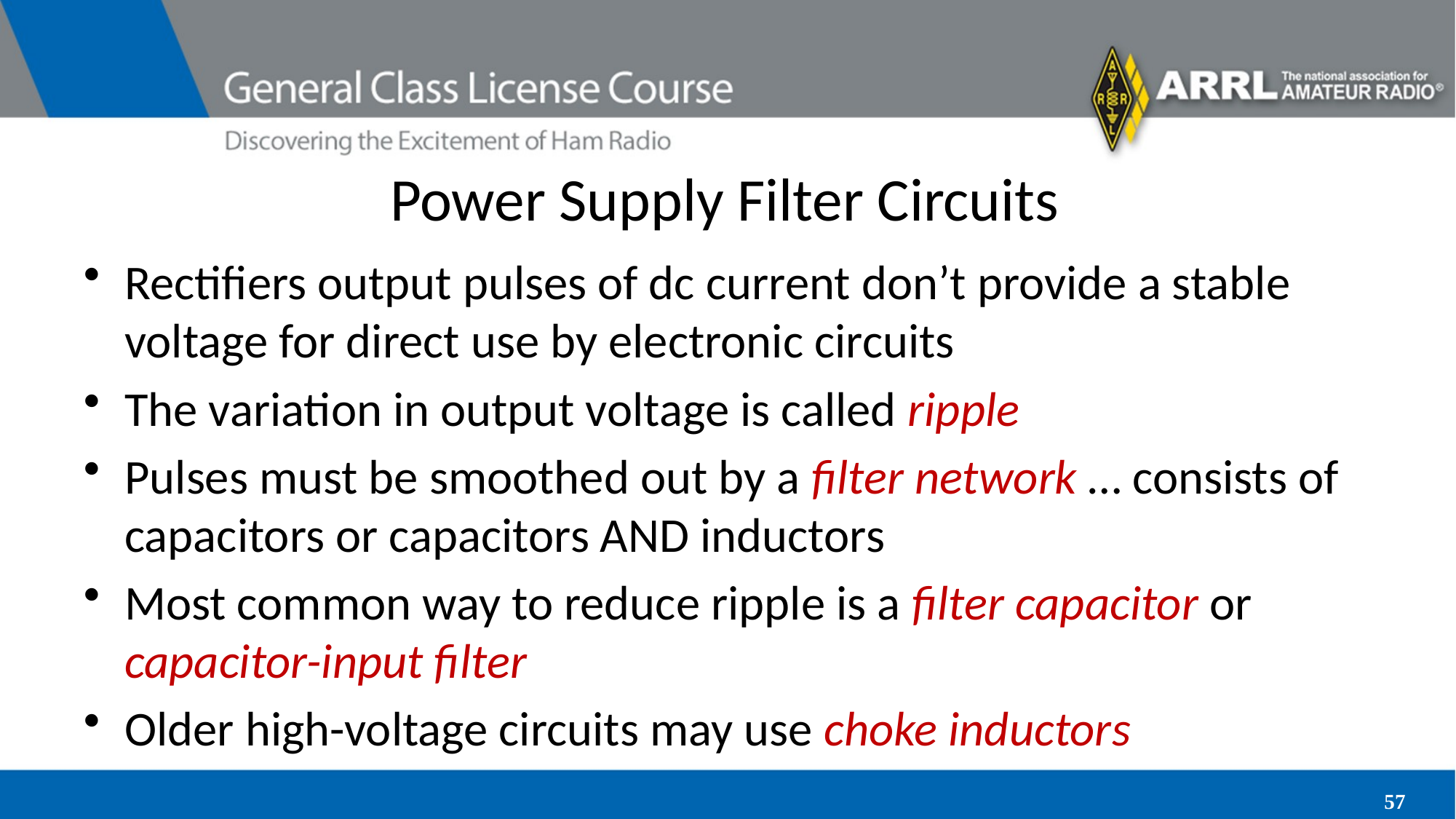

# Power Supply Filter Circuits
Rectifiers output pulses of dc current don’t provide a stable voltage for direct use by electronic circuits
The variation in output voltage is called ripple
Pulses must be smoothed out by a filter network … consists of capacitors or capacitors AND inductors
Most common way to reduce ripple is a filter capacitor or capacitor-input filter
Older high-voltage circuits may use choke inductors